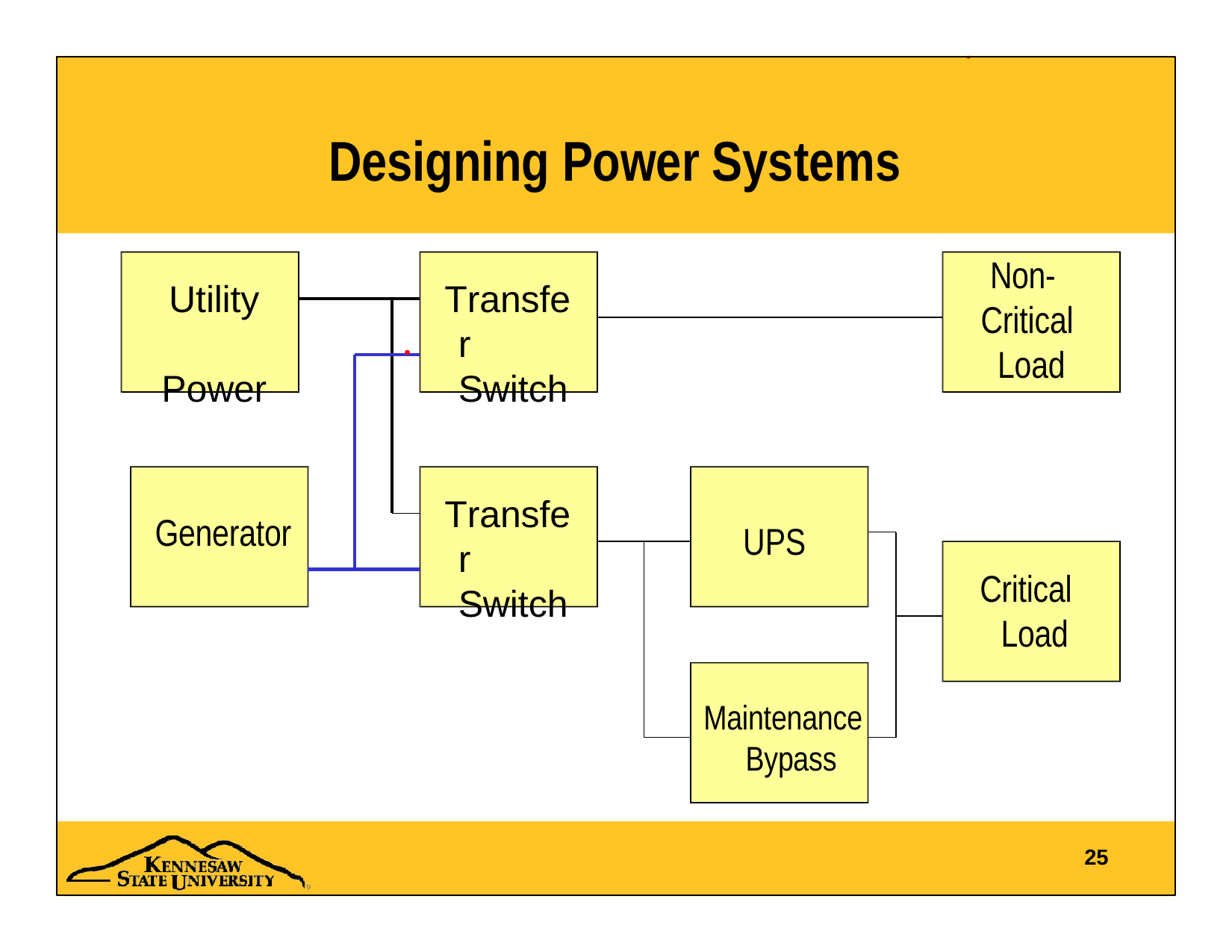

# Designing Power Systems
Non-  Critical  Load

Utility  Power
Transfer  Switch

Transfer  Switch
Generator

UPS

Critical  Load

Maintenance  Bypass

25